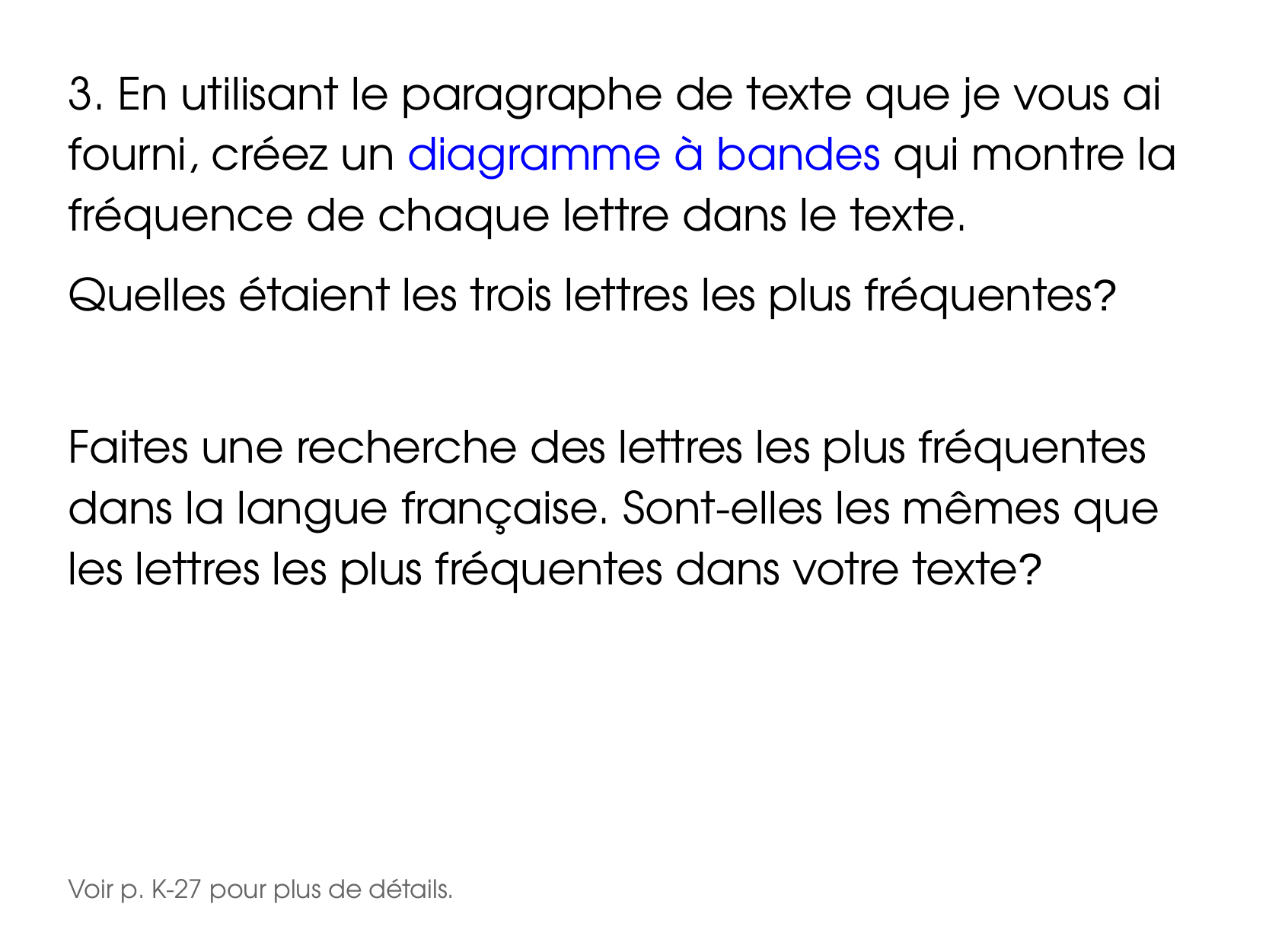

3. En utilisant le paragraphe de texte que je vous ai fourni, créez un diagramme à bandes qui montre la fréquence de chaque lettre dans le texte.
Quelles étaient les trois lettres les plus fréquentes?
Faites une recherche des lettres les plus fréquentes dans la langue française. Sont-elles les mêmes que les lettres les plus fréquentes dans votre texte?
Voir p. K-27 pour plus de détails.